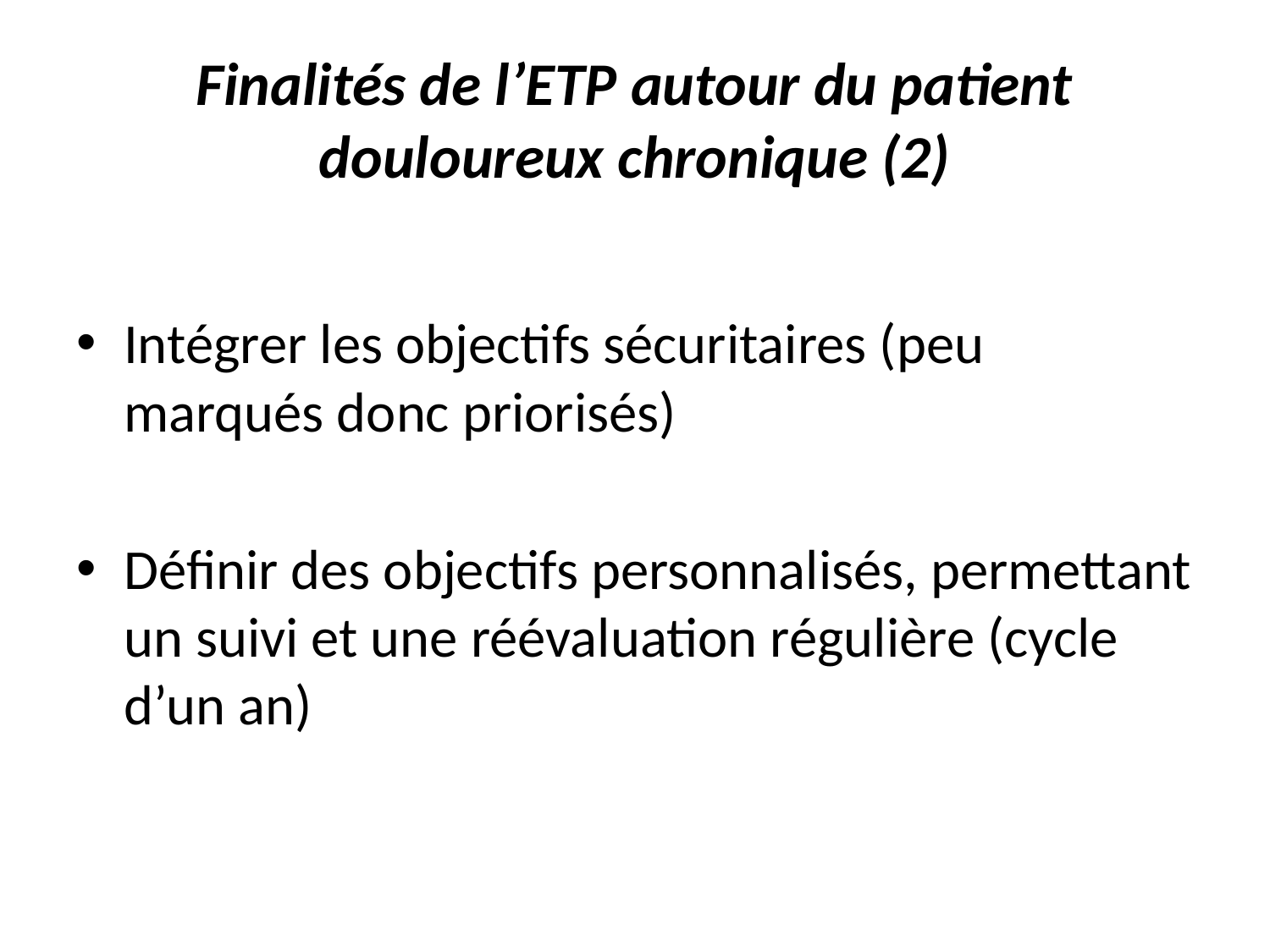

# Finalités de l’ETP autour du patient douloureux chronique (2)

Intégrer les objectifs sécuritaires (peu marqués donc priorisés)

Définir des objectifs personnalisés, permettant un suivi et une réévaluation régulière (cycle d’un an)